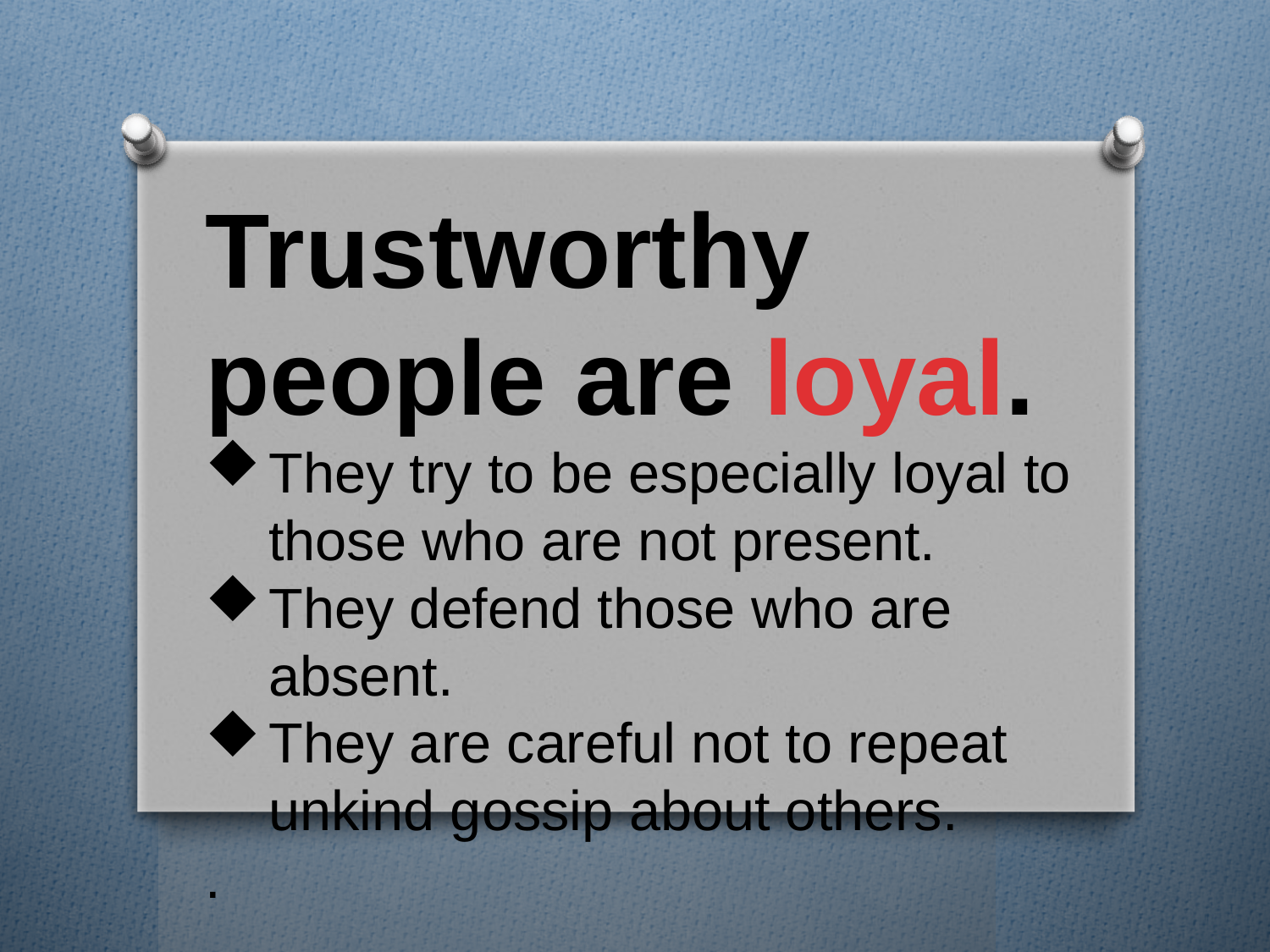

Trustworthy people are loyal.
They try to be especially loyal to those who are not present.
They defend those who are absent.
They are careful not to repeat unkind gossip about others.
.